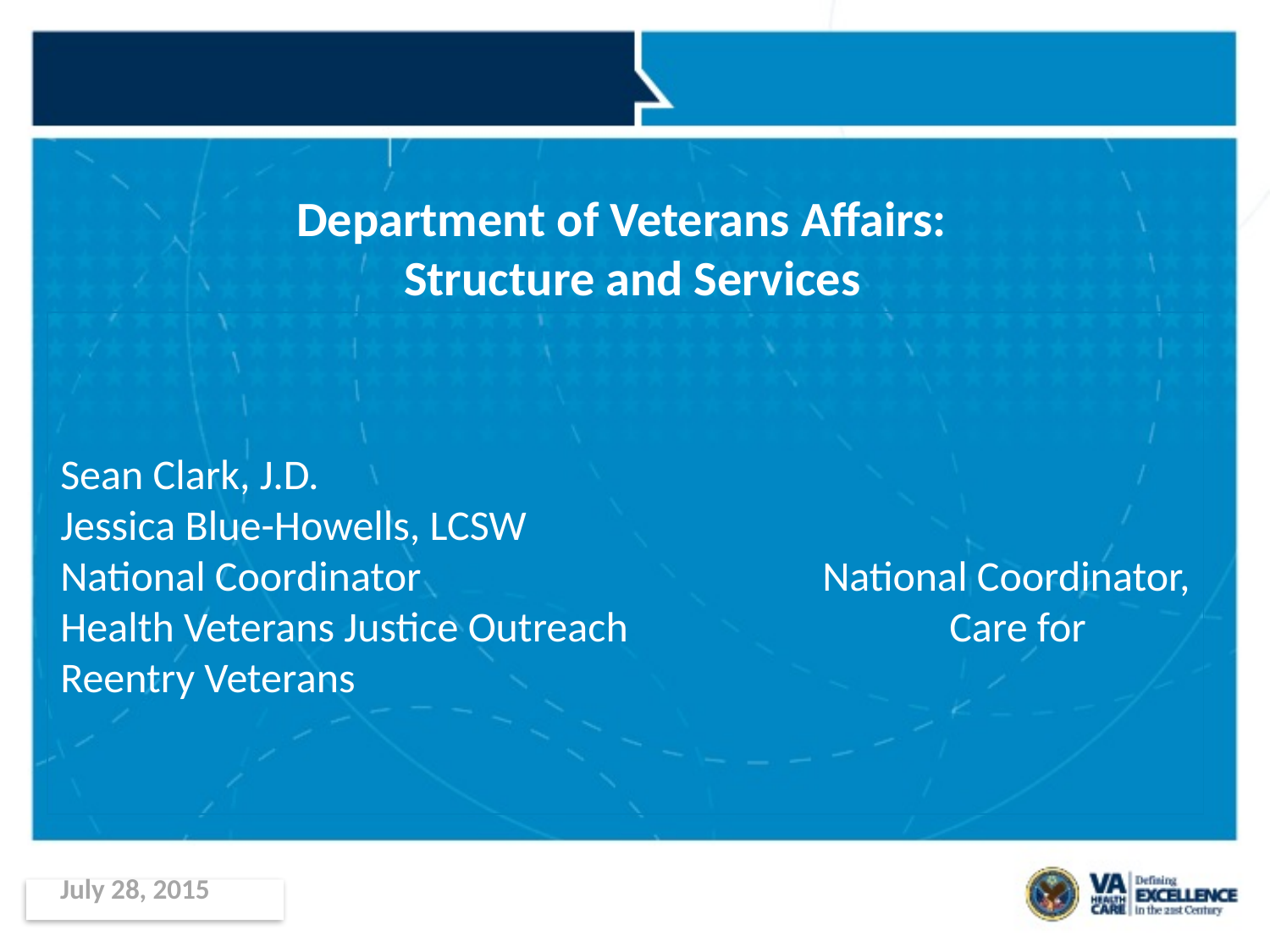

# Department of Veterans Affairs: Structure and Services

Sean Clark, J.D.						Jessica Blue-Howells, LCSW
National Coordinator             			National Coordinator, Health Veterans Justice Outreach 			Care for Reentry Veterans

July 28, 2015